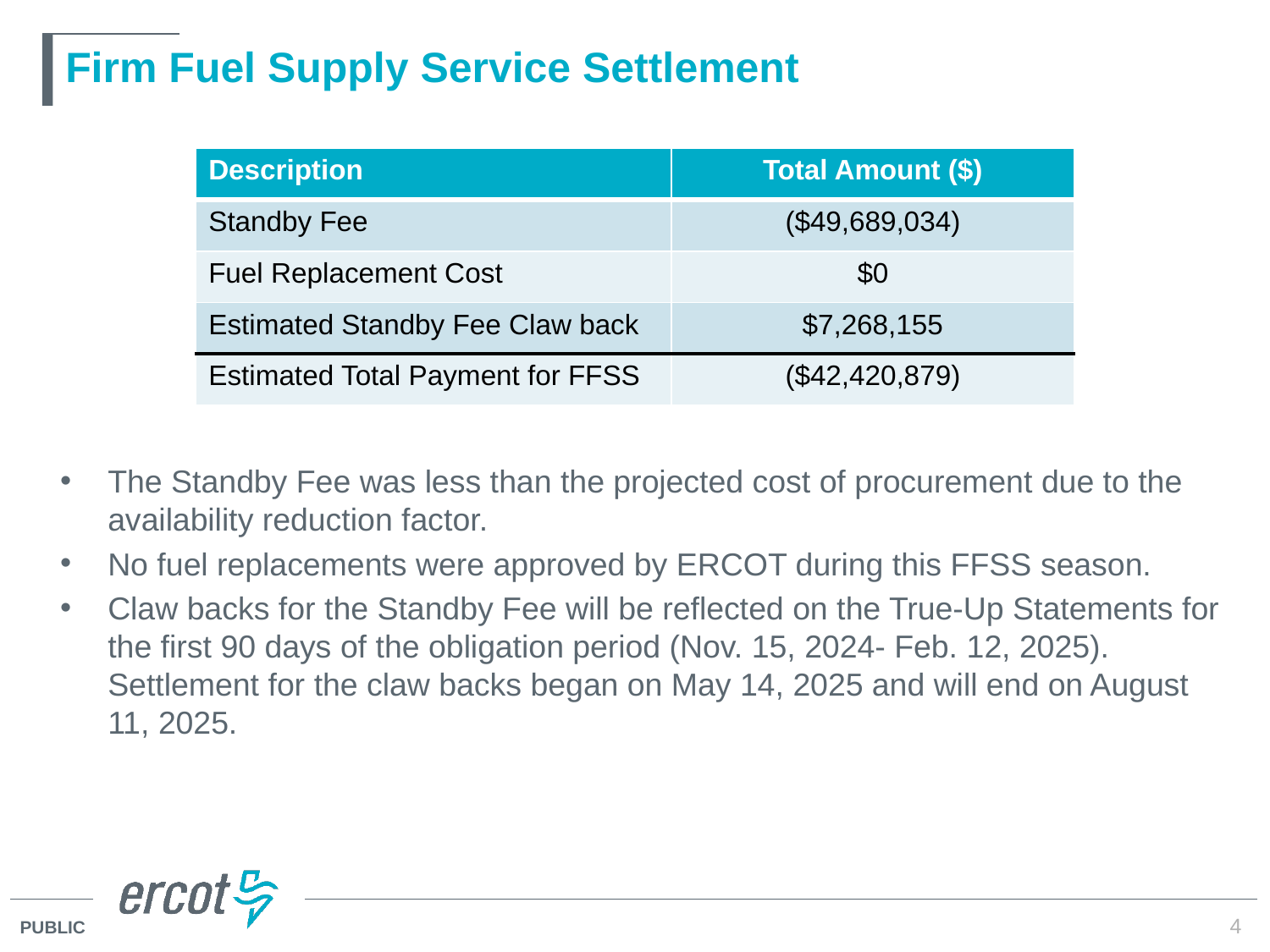

# Firm Fuel Supply Service Settlement
| Description | Total Amount ($) |
| --- | --- |
| Standby Fee | ($49,689,034) |
| Fuel Replacement Cost | $0 |
| Estimated Standby Fee Claw back | $7,268,155 |
| Estimated Total Payment for FFSS | ($42,420,879) |
The Standby Fee was less than the projected cost of procurement due to the availability reduction factor.
No fuel replacements were approved by ERCOT during this FFSS season.
Claw backs for the Standby Fee will be reflected on the True-Up Statements for the first 90 days of the obligation period (Nov. 15, 2024- Feb. 12, 2025). Settlement for the claw backs began on May 14, 2025 and will end on August 11, 2025.
4